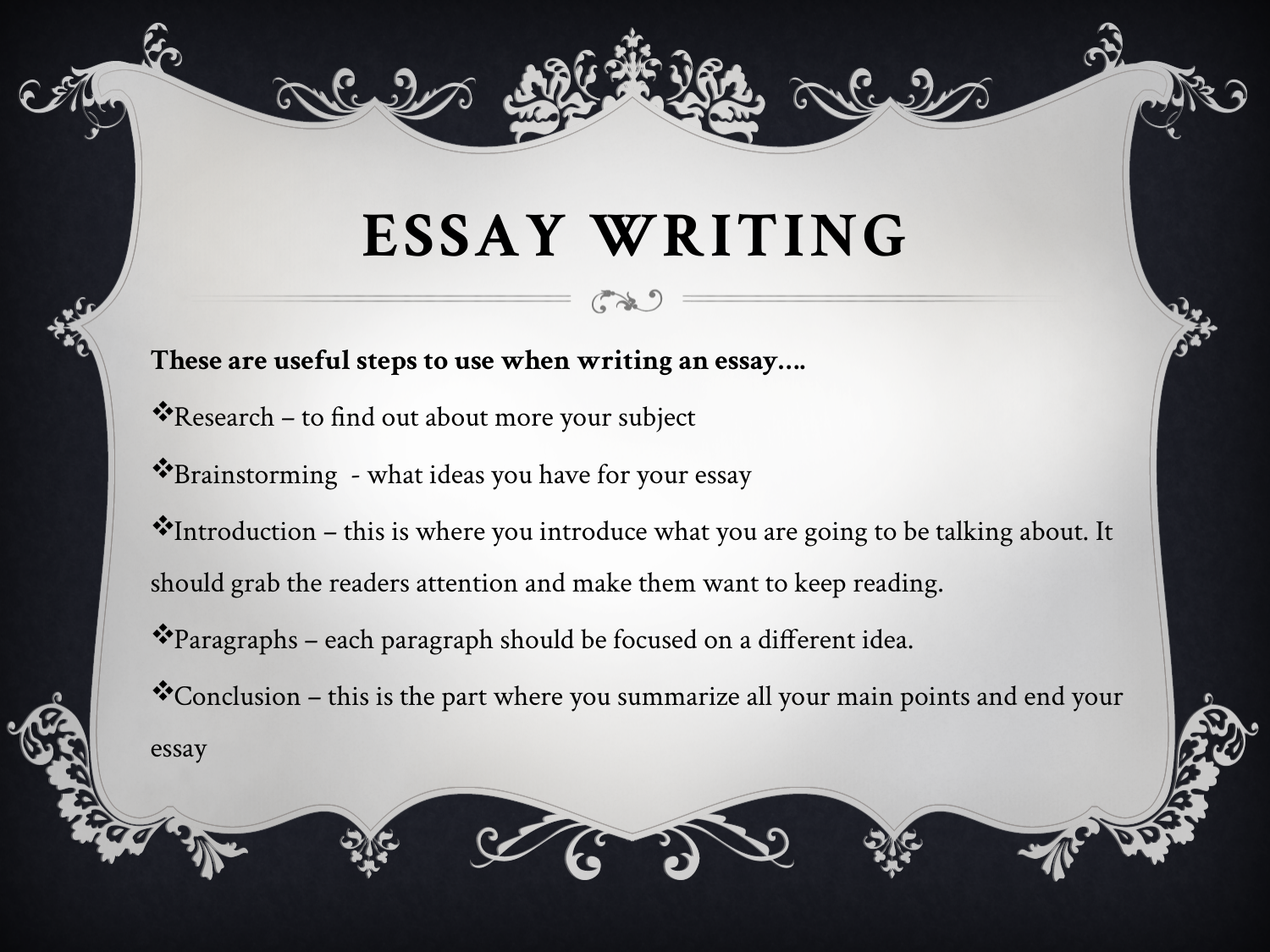

# Essay Writing
These are useful steps to use when writing an essay….
Research – to find out about more your subject
Brainstorming  - what ideas you have for your essay
Introduction – this is where you introduce what you are going to be talking about. It should grab the readers attention and make them want to keep reading.
Paragraphs – each paragraph should be focused on a different idea.
Conclusion – this is the part where you summarize all your main points and end your essay